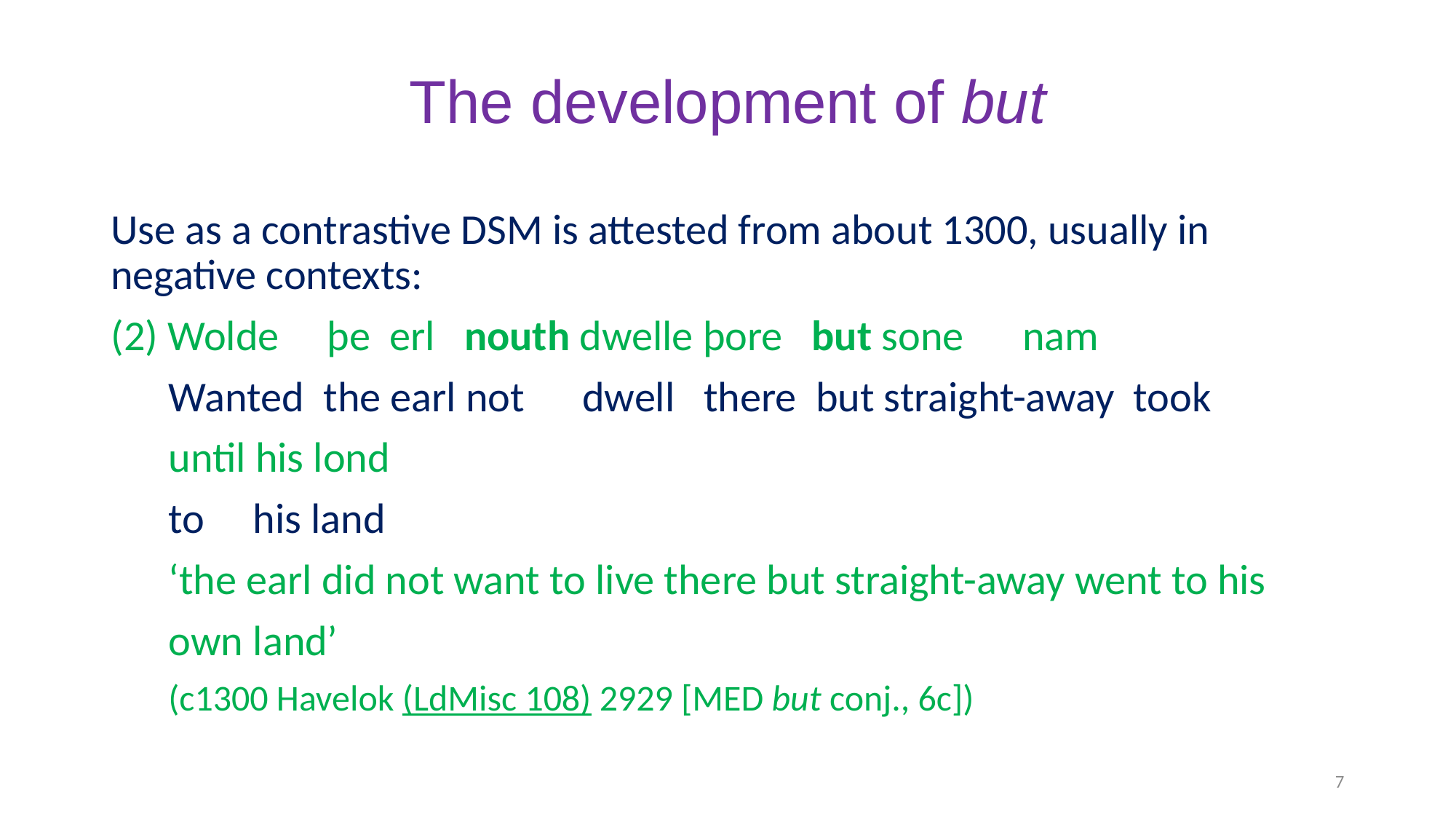

# The development of but
Use as a contrastive DSM is attested from about 1300, usually in negative contexts:
(2) Wolde     þe  erl   nouth dwelle þore   but sone  	    nam
      Wanted  the earl not      dwell   there  but straight-away  took
      until his lond
      to     his land
      ‘the earl did not want to live there but straight-away went to his
      own land’
       (c1300 Havelok (LdMisc 108) 2929 [MED but conj., 6c])

7